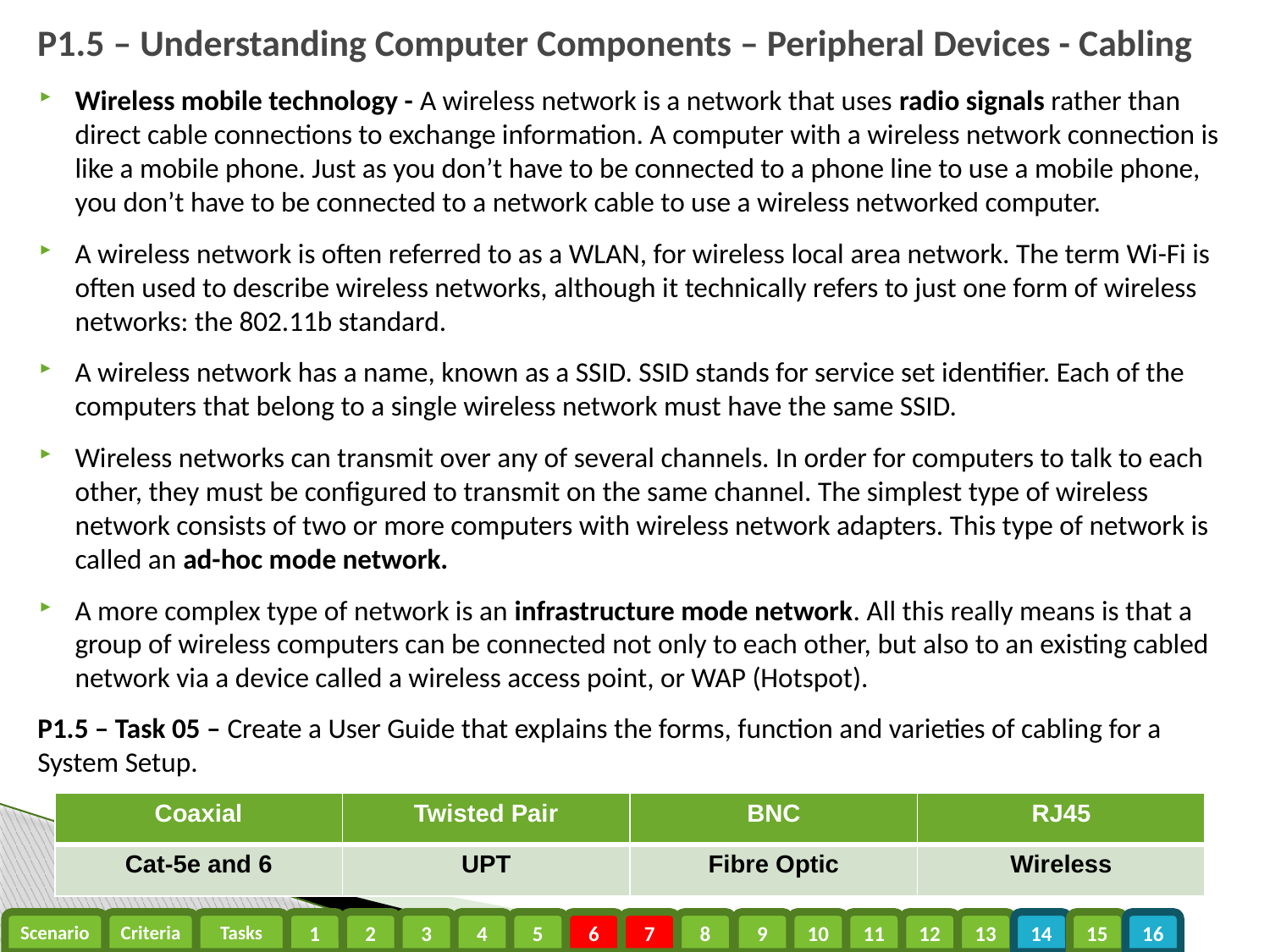

# P1.5 – Understanding Computer Components – Peripheral Devices - Cabling
Wireless mobile technology - A wireless network is a network that uses radio signals rather than direct cable connections to exchange information. A computer with a wireless network connection is like a mobile phone. Just as you don’t have to be connected to a phone line to use a mobile phone, you don’t have to be connected to a network cable to use a wireless networked computer.
A wireless network is often referred to as a WLAN, for wireless local area network. The term Wi-Fi is often used to describe wireless networks, although it technically refers to just one form of wireless networks: the 802.11b standard.
A wireless network has a name, known as a SSID. SSID stands for service set identifier. Each of the computers that belong to a single wireless network must have the same SSID.
Wireless networks can transmit over any of several channels. In order for computers to talk to each other, they must be configured to transmit on the same channel. The simplest type of wireless network consists of two or more computers with wireless network adapters. This type of network is called an ad-hoc mode network.
A more complex type of network is an infrastructure mode network. All this really means is that a group of wireless computers can be connected not only to each other, but also to an existing cabled network via a device called a wireless access point, or WAP (Hotspot).
P1.5 – Task 05 – Create a User Guide that explains the forms, function and varieties of cabling for a System Setup.
| Coaxial | Twisted Pair | BNC | RJ45 |
| --- | --- | --- | --- |
| Cat-5e and 6 | UPT | Fibre Optic | Wireless |